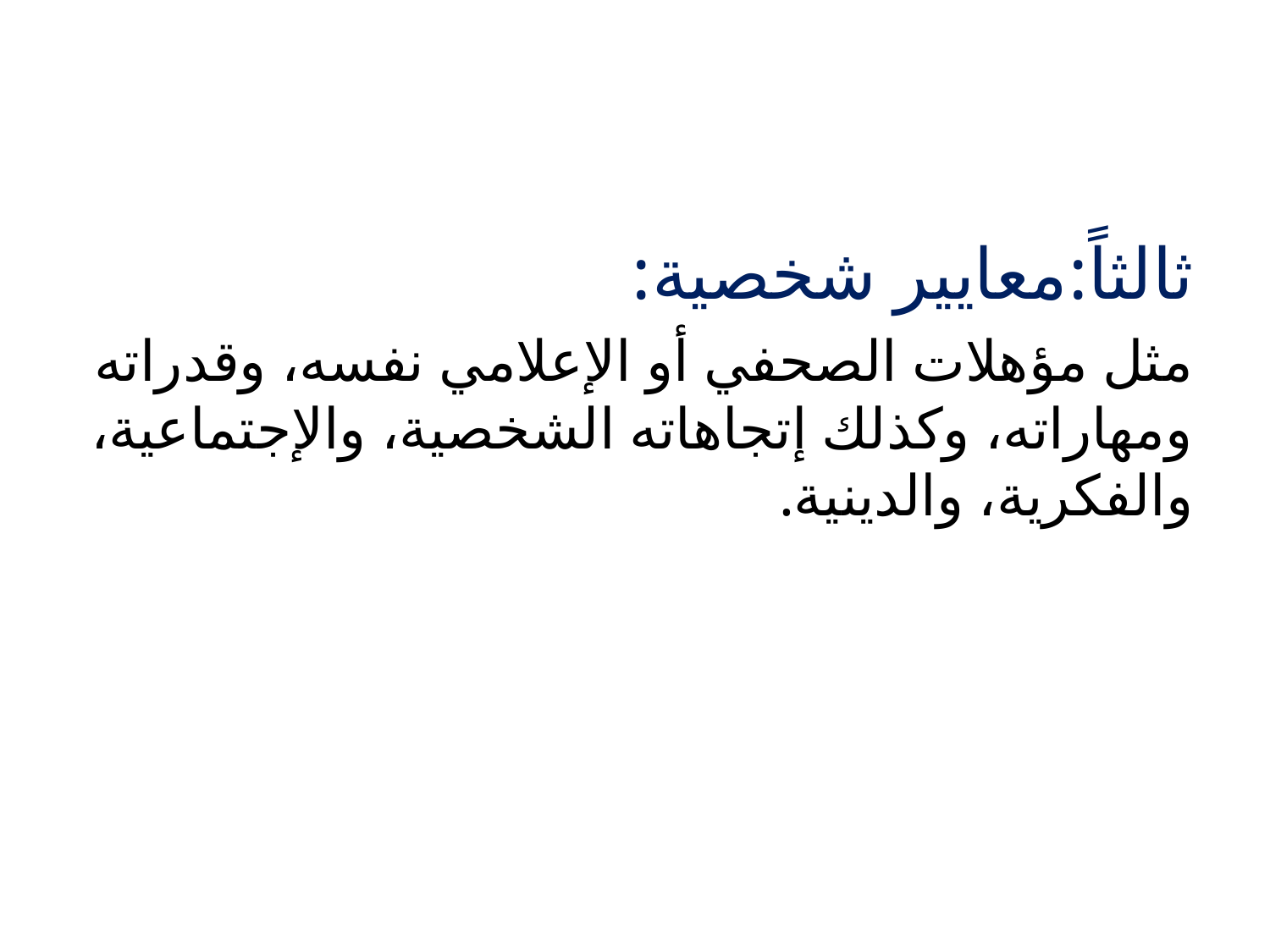

#
ثالثاً:معايير شخصية:
مثل مؤهلات الصحفي أو الإعلامي نفسه، وقدراته ومهاراته، وكذلك إتجاهاته الشخصية، والإجتماعية، والفكرية، والدينية.